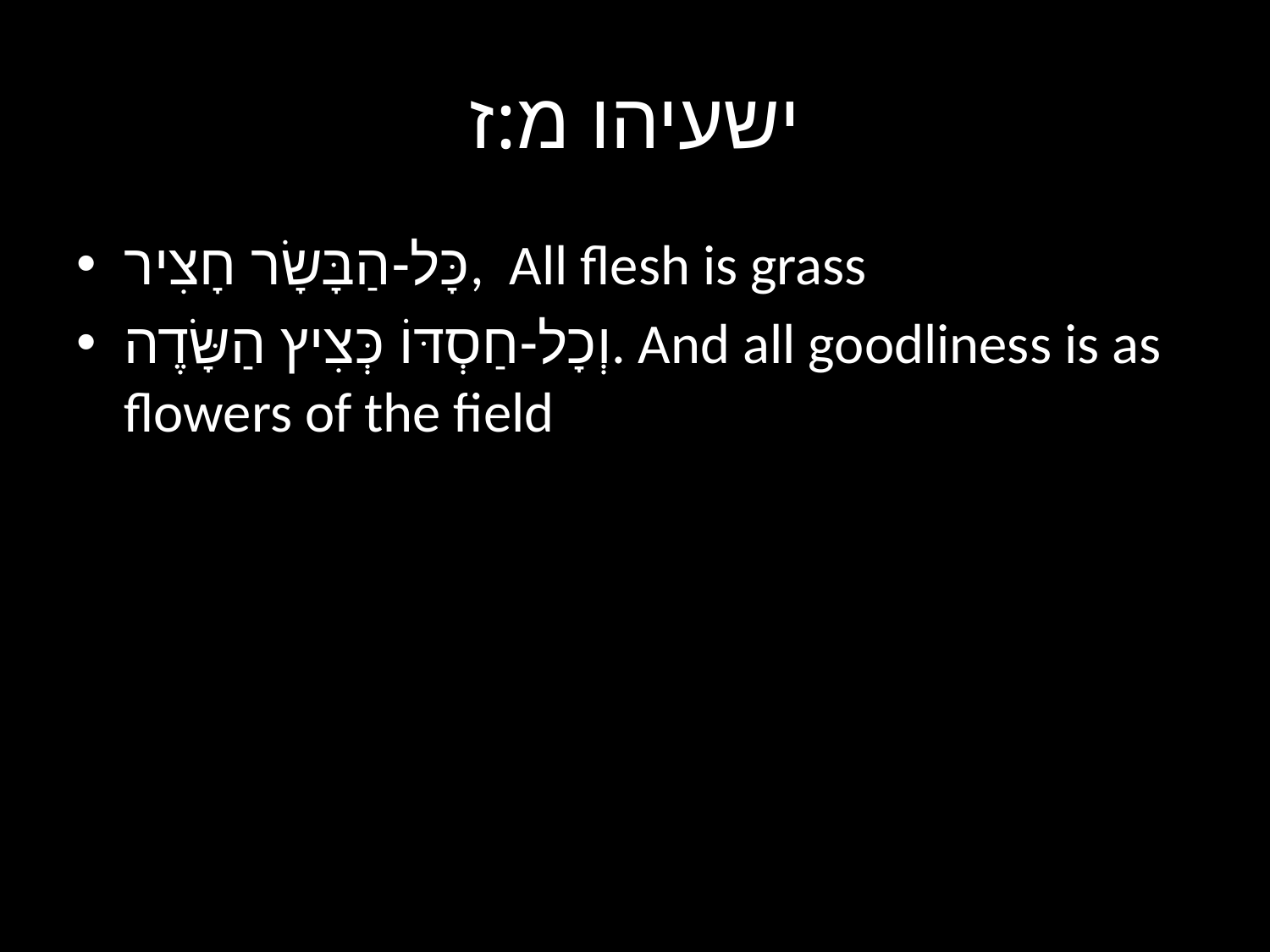

# ישעיהו מ:ז
כָּל-הַבָּשָׂר חָצִיר,  All flesh is grass
וְכָל-חַסְדּוֹ כְּצִיץ הַשָּׂדֶה. And all goodliness is as flowers of the field